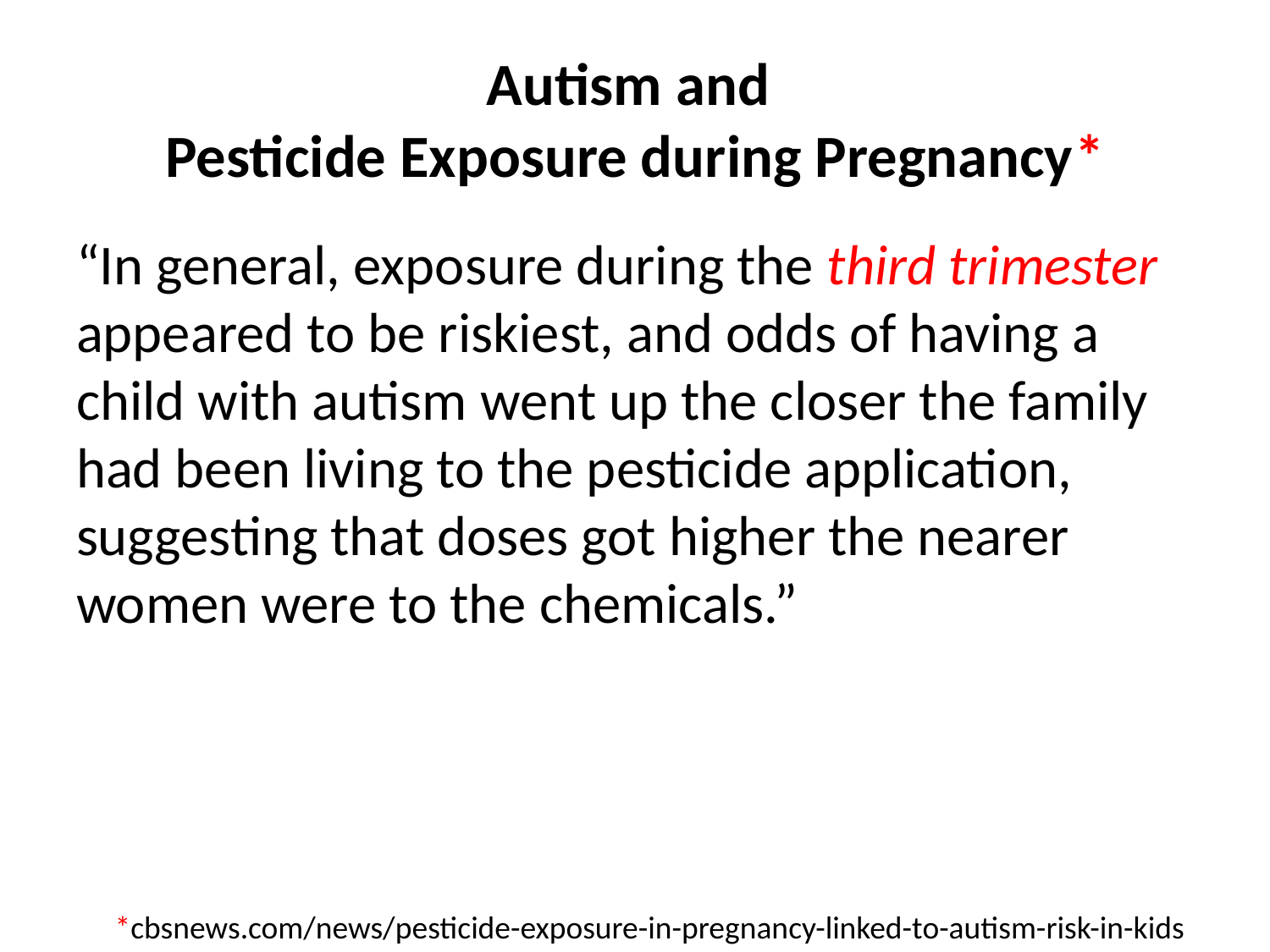

# Autism and Pesticide Exposure during Pregnancy*
“In general, exposure during the third trimester appeared to be riskiest, and odds of having a child with autism went up the closer the family had been living to the pesticide application, suggesting that doses got higher the nearer women were to the chemicals.”
*cbsnews.com/news/pesticide-exposure-in-pregnancy-linked-to-autism-risk-in-kids